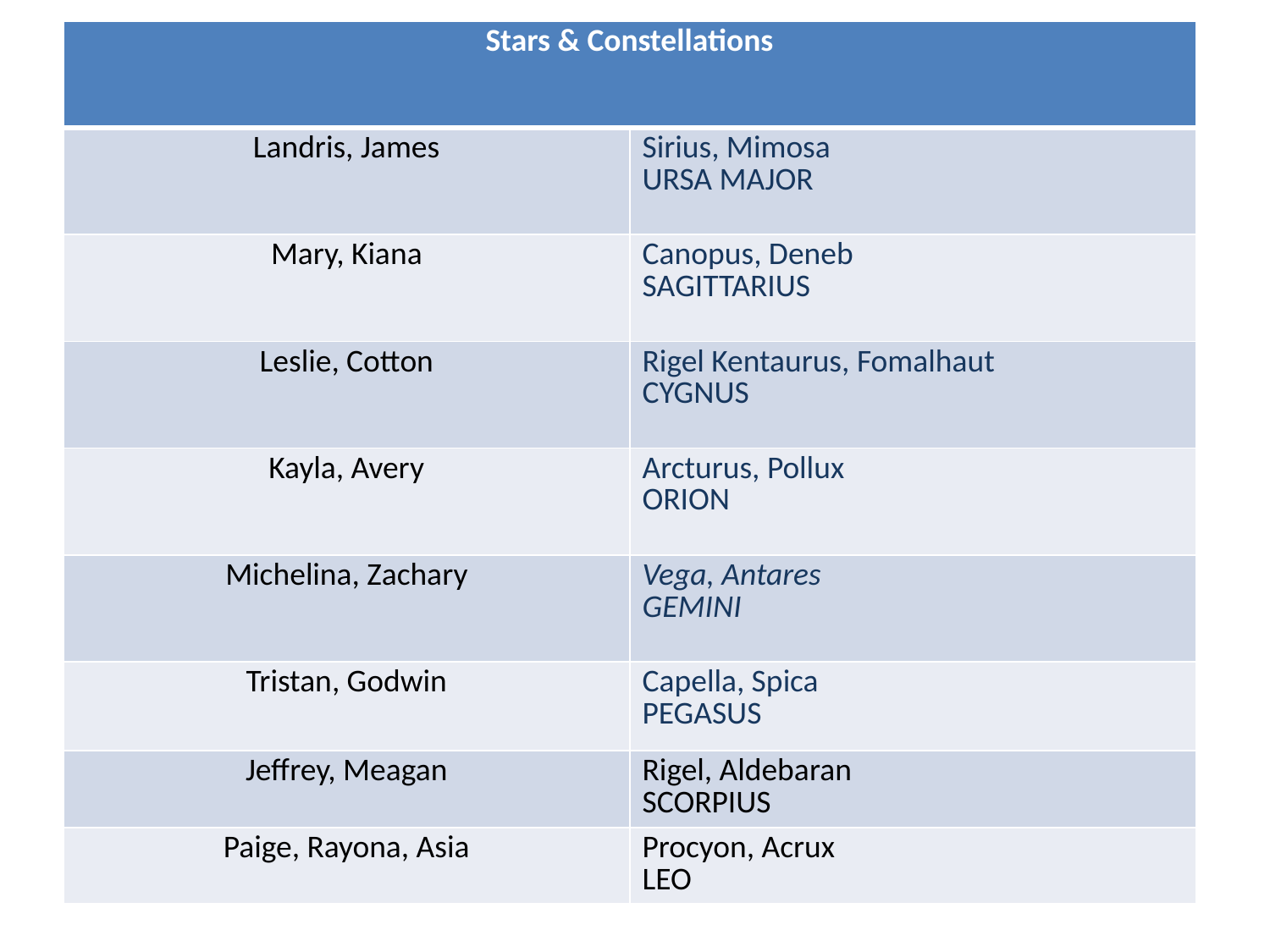

| Stars & Constellations |  |
| --- | --- |
| Landris, James | Sirius, Mimosa URSA MAJOR |
| Mary, Kiana | Canopus, Deneb SAGITTARIUS |
| Leslie, Cotton | Rigel Kentaurus, Fomalhaut CYGNUS |
| Kayla, Avery | Arcturus, Pollux ORION |
| Michelina, Zachary | Vega, Antares GEMINI |
| Tristan, Godwin | Capella, Spica PEGASUS |
| Jeffrey, Meagan | Rigel, Aldebaran SCORPIUS |
| Paige, Rayona, Asia | Procyon, Acrux LEO |